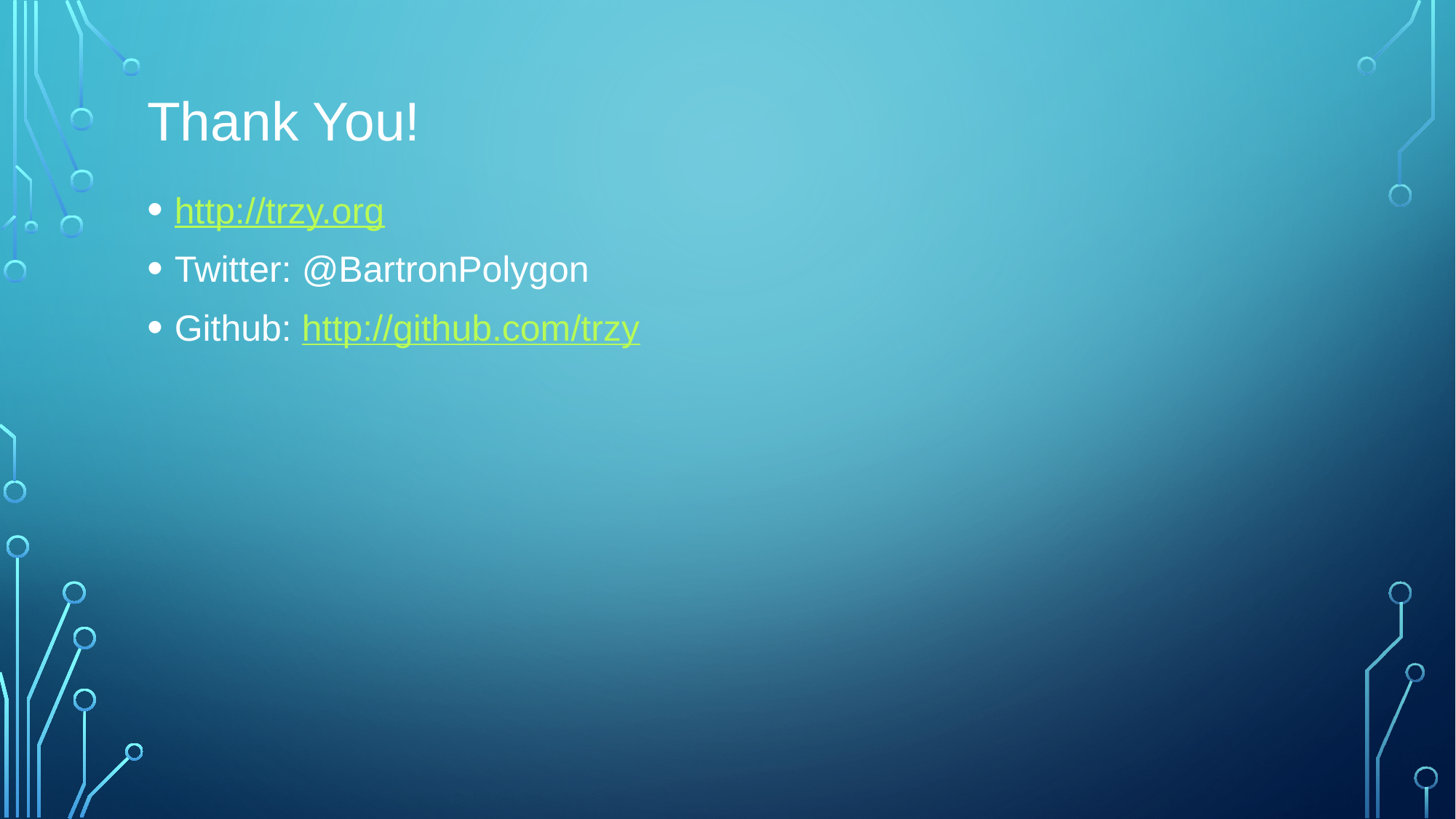

# Thank You!
http://trzy.org
Twitter: @BartronPolygon
Github: http://github.com/trzy